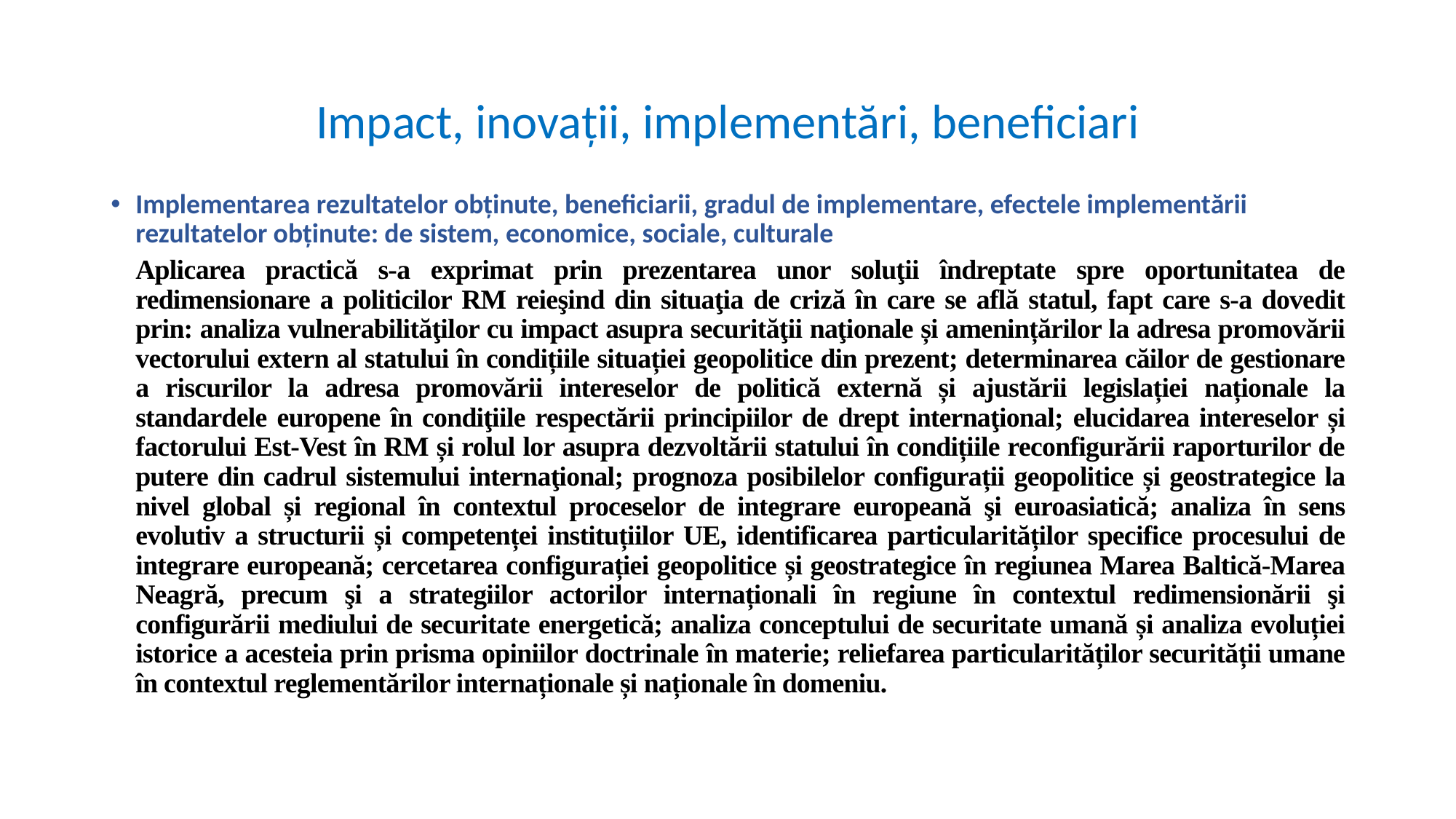

# Impact, inovații, implementări, beneficiari
Implementarea rezultatelor obținute, beneficiarii, gradul de implementare, efectele implementării rezultatelor obținute: de sistem, economice, sociale, culturale
Aplicarea practică s-a exprimat prin prezentarea unor soluţii îndreptate spre oportunitatea de redimensionare a politicilor RM reieşind din situaţia de criză în care se află statul, fapt care s-a dovedit prin: analiza vulnerabilităţilor cu impact asupra securităţii naţionale și amenințărilor la adresa promovării vectorului extern al statului în condițiile situației geopolitice din prezent; determinarea căilor de gestionare a riscurilor la adresa promovării intereselor de politică externă și ajustării legislației naționale la standardele europene în condiţiile respectării principiilor de drept internaţional; elucidarea intereselor și factorului Est-Vest în RM și rolul lor asupra dezvoltării statului în condițiile reconfigurării raporturilor de putere din cadrul sistemului internaţional; prognoza posibilelor configurații geopolitice și geostrategice la nivel global și regional în contextul proceselor de integrare europeană şi euroasiatică; analiza în sens evolutiv a structurii și competenței instituțiilor UE, identificarea particularităților specifice procesului de integrare europeană; cercetarea configurației geopolitice și geostrategice în regiunea Marea Baltică-Marea Neagră, precum şi a strategiilor actorilor internaționali în regiune în contextul redimensionării şi configurării mediului de securitate energetică; analiza conceptului de securitate umană și analiza evoluției istorice a acesteia prin prisma opiniilor doctrinale în materie; reliefarea particularităților securității umane în contextul reglementărilor internaționale și naționale în domeniu.